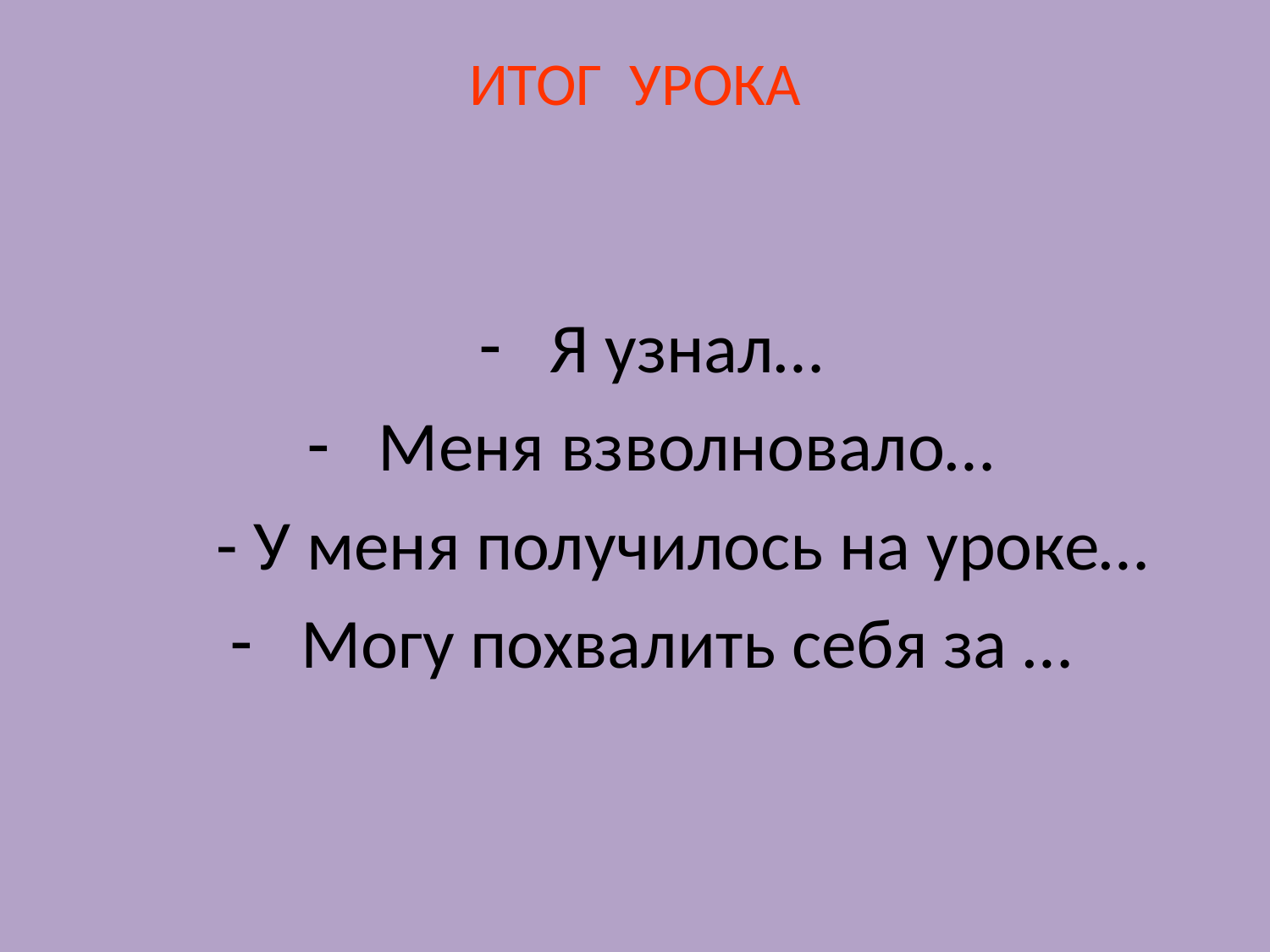

# ИТОГ  УРОКА

Я узнал…
Меня взволновало…
    - У меня получилось на уроке…
Могу похвалить себя за …